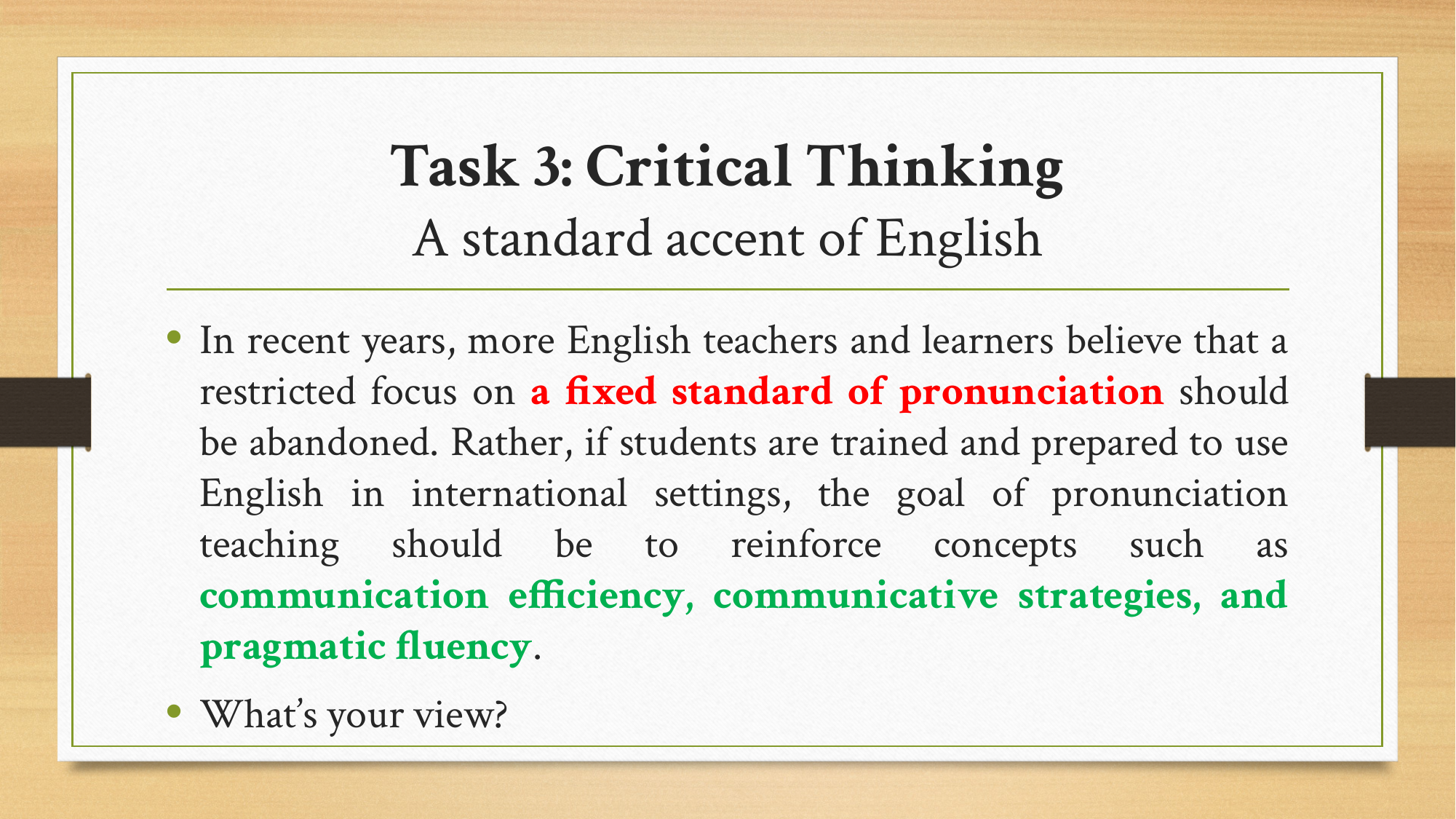

# Task 3: Critical Thinking A standard accent of English
In recent years, more English teachers and learners believe that a restricted focus on a fixed standard of pronunciation should be abandoned. Rather, if students are trained and prepared to use English in international settings, the goal of pronunciation teaching should be to reinforce concepts such as communication efficiency, communicative strategies, and pragmatic fluency.
What’s your view?